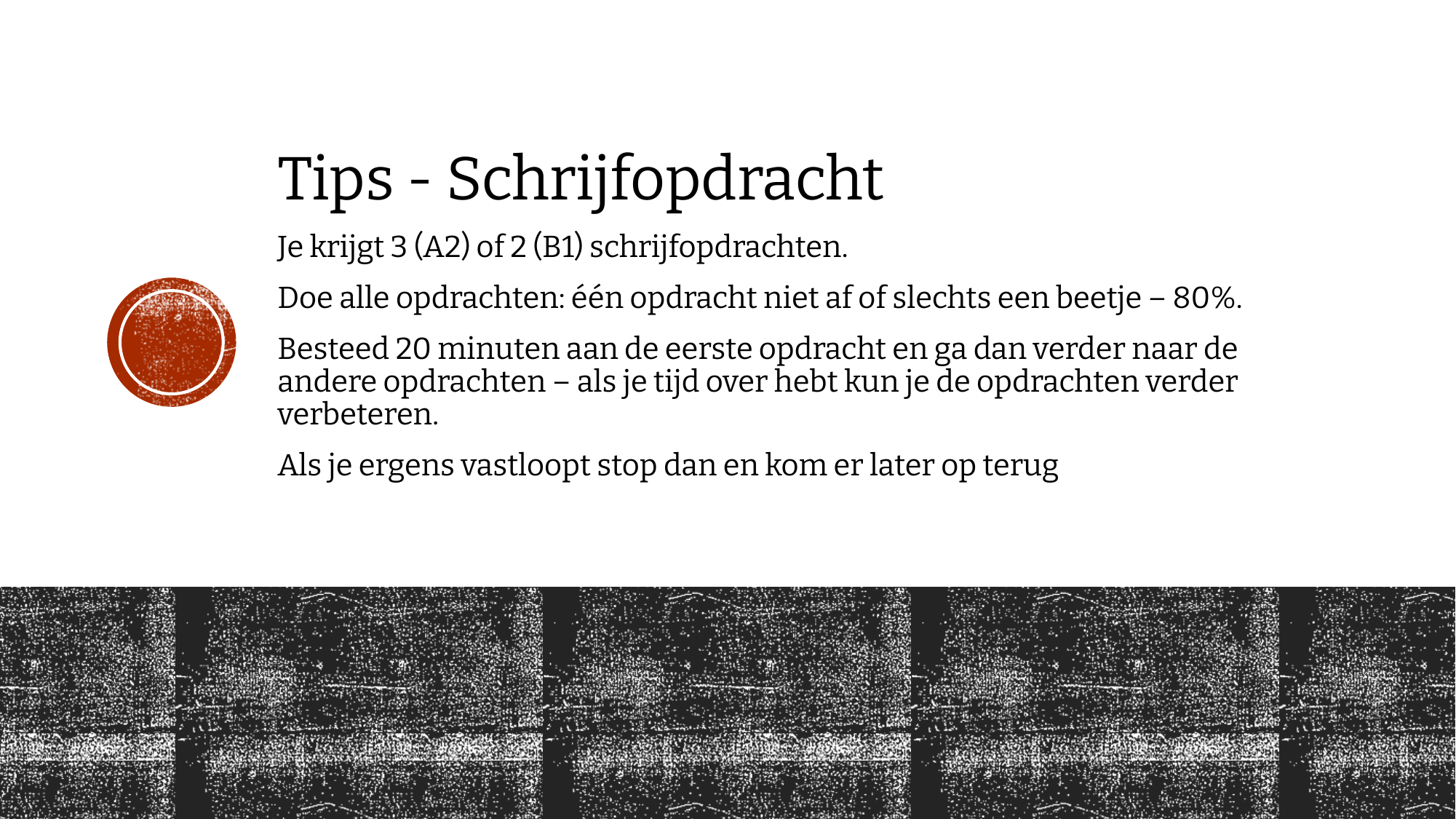

Tips - Schrijfopdracht
Je krijgt 3 (A2) of 2 (B1) schrijfopdrachten.
Doe alle opdrachten: één opdracht niet af of slechts een beetje – 80%.
Besteed 20 minuten aan de eerste opdracht en ga dan verder naar de andere opdrachten – als je tijd over hebt kun je de opdrachten verder verbeteren.
Als je ergens vastloopt stop dan en kom er later op terug